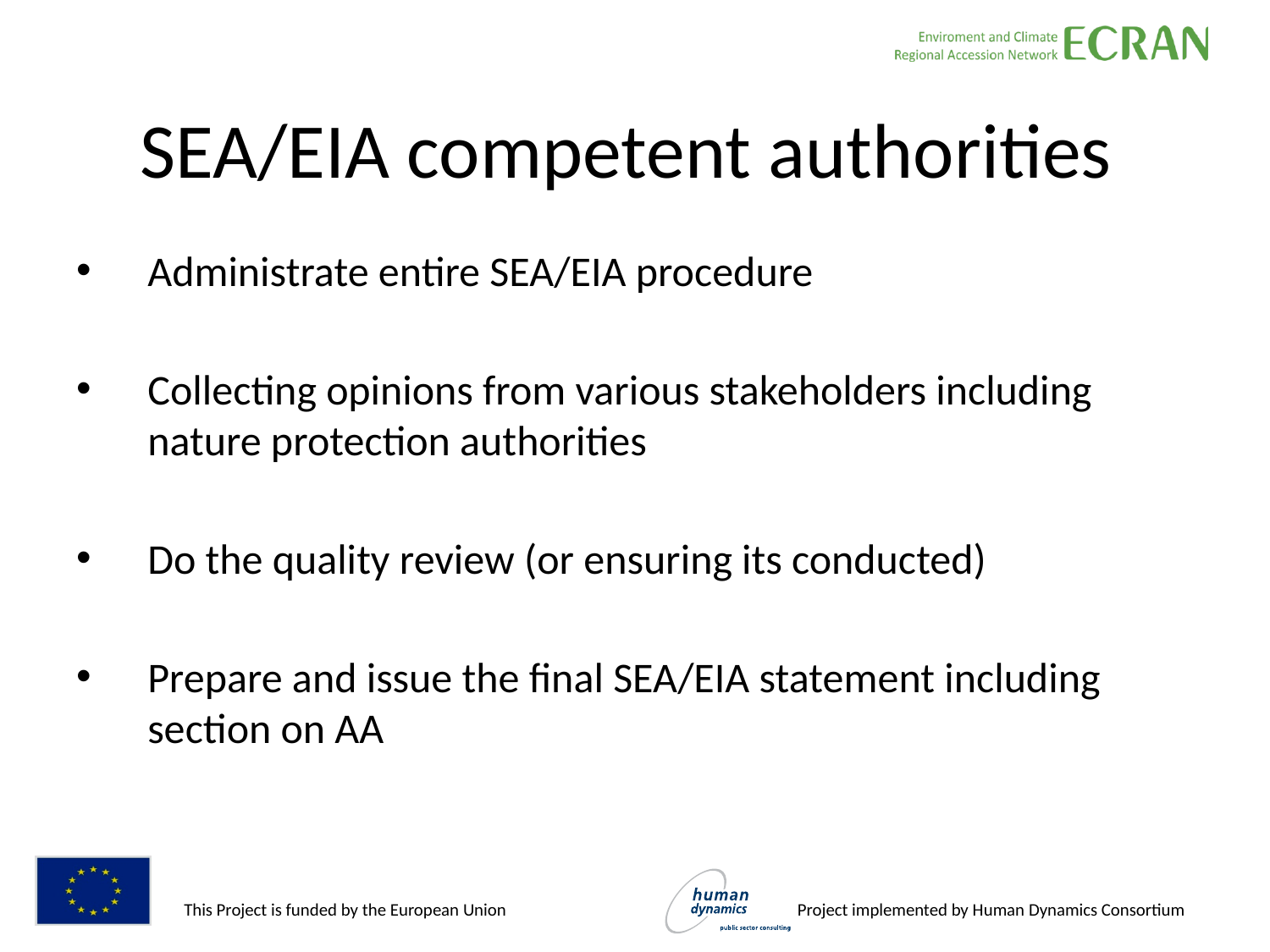

# SEA/EIA competent authorities
Administrate entire SEA/EIA procedure

Collecting opinions from various stakeholders including nature protection authorities

Do the quality review (or ensuring its conducted)

Prepare and issue the final SEA/EIA statement including section on AA